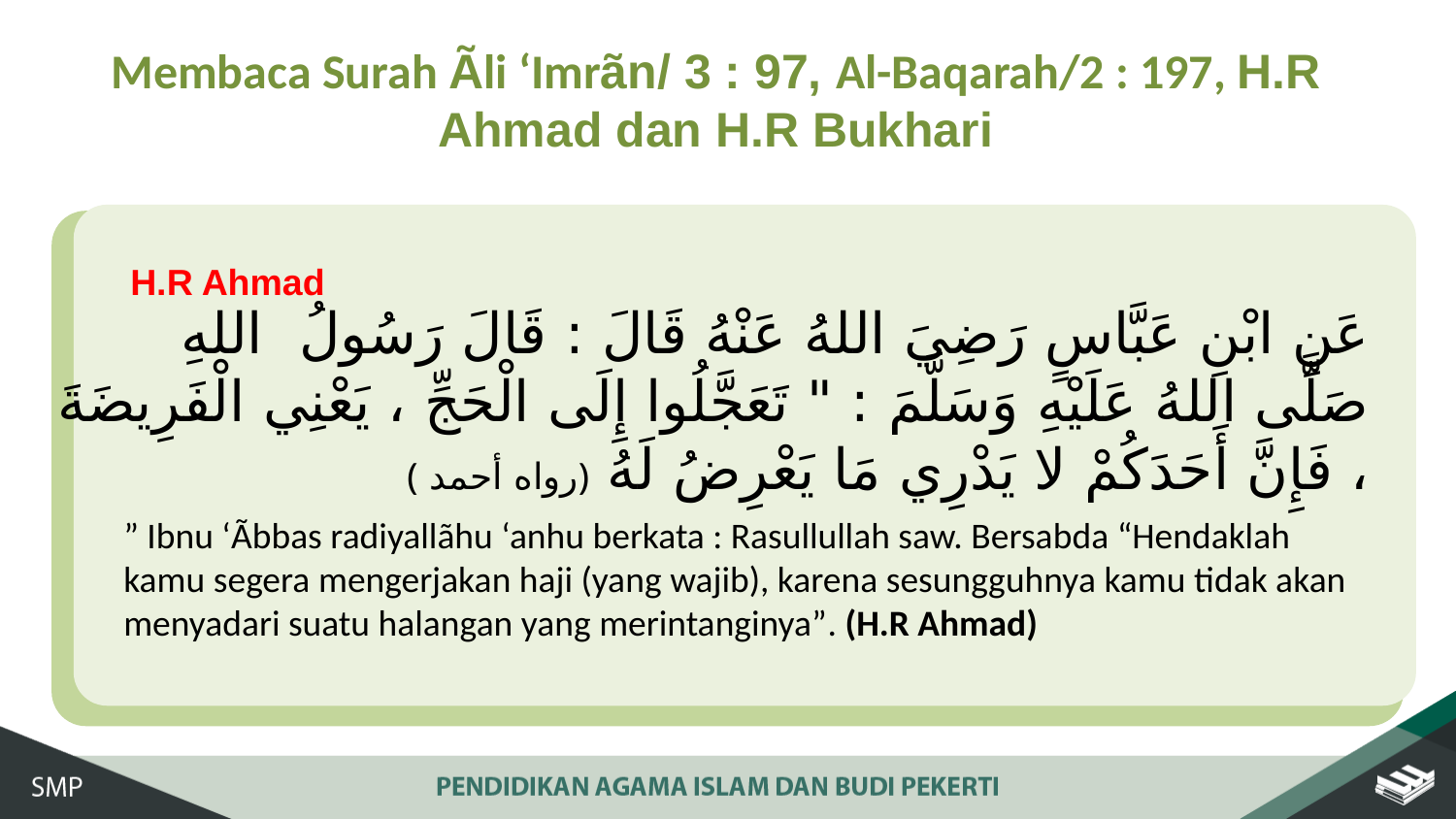

Membaca Surah Ãli ‘Imrãn/ 3 : 97, Al-Baqarah/2 : 197, H.R Ahmad dan H.R Bukhari

عَنِ ابْنِ عَبَّاسٍ رَضِيَ اللهُ عَنْهُ قَالَ : قَالَ رَسُولُ  اللهِ صَلَّى اللهُ عَلَيْهِ وَسَلَّمَ : " تَعَجَّلُوا إِلَى الْحَجِّ ، يَعْنِي الْفَرِيضَةَ ، فَإِنَّ أَحَدَكُمْ لا يَدْرِي مَا يَعْرِضُ لَهُ ﴿رواه أحمد ﴾
	” Ibnu ‘Ãbbas radiyallãhu ‘anhu berkata : Rasullullah saw. Bersabda “Hendaklah kamu segera mengerjakan haji (yang wajib), karena sesungguhnya kamu tidak akan menyadari suatu halangan yang merintanginya”. (H.R Ahmad)
H.R Ahmad